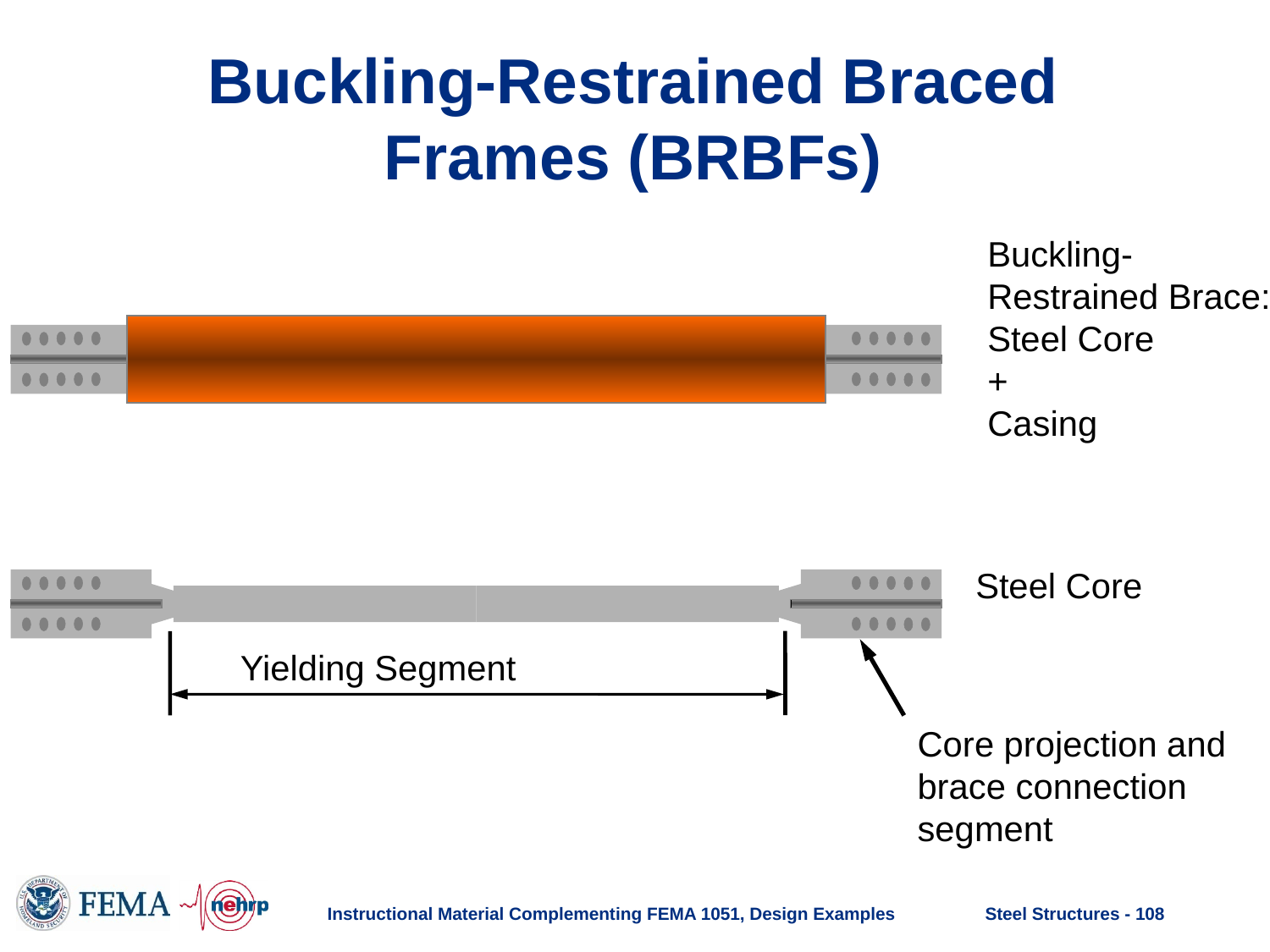

# Buckling-Restrained Braced Frames (BRBFs)
Buckling- Restrained Brace:
Steel Core
+
Casing

Steel Core

Yielding Segment

Core projection and brace connection segment
Instructional Material Complementing FEMA 1051, Design Examples
Steel Structures - 108